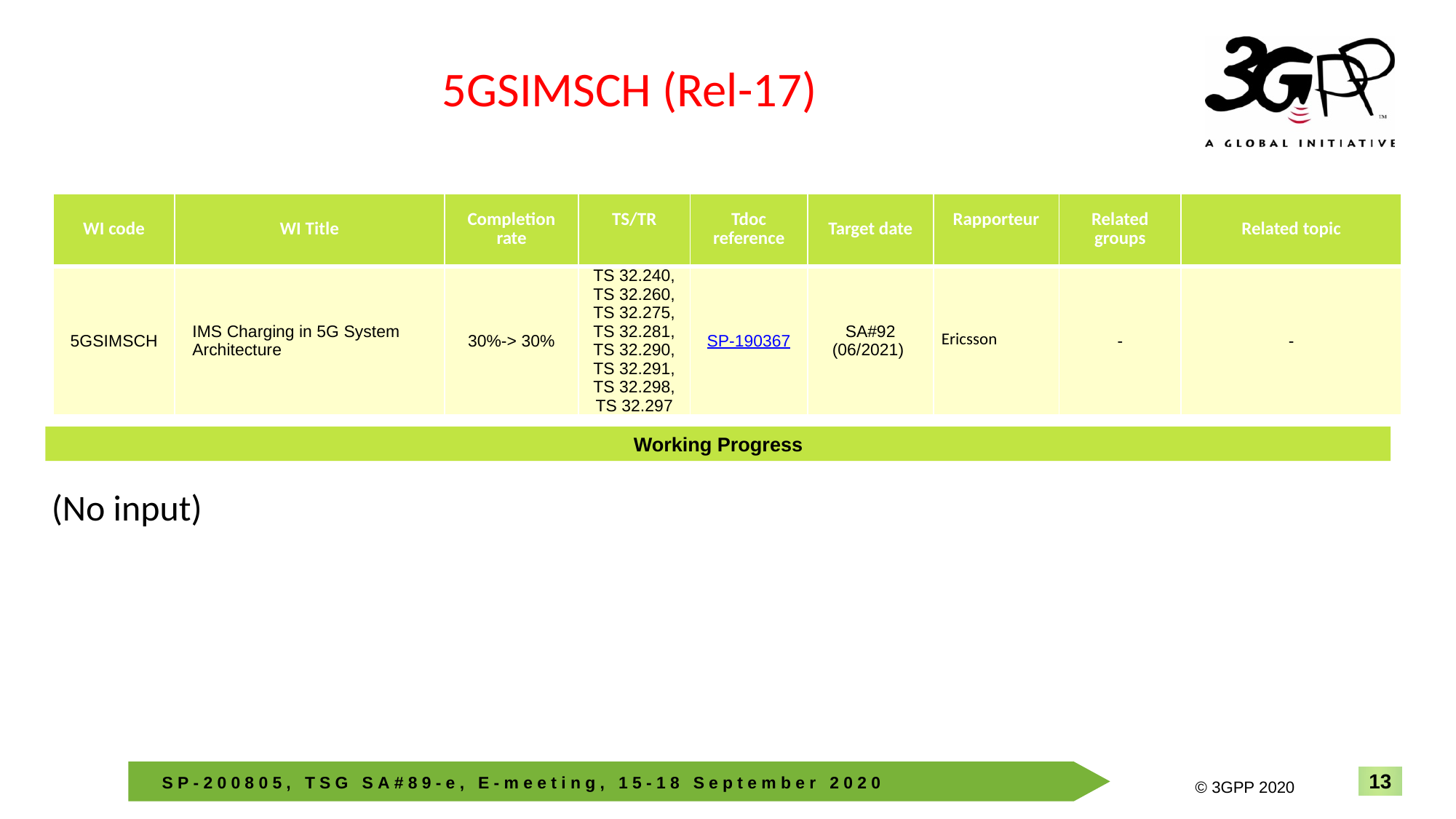

5GSIMSCH (Rel-17)
| WI code | WI Title | Completion rate | TS/TR | Tdoc reference | Target date | Rapporteur | Related groups | Related topic |
| --- | --- | --- | --- | --- | --- | --- | --- | --- |
| 5GSIMSCH | IMS Charging in 5G System Architecture | 30%-> 30% | TS 32.240, TS 32.260, TS 32.275, TS 32.281, TS 32.290, TS 32.291, TS 32.298, TS 32.297 | SP-190367 | SA#92 (06/2021) | Ericsson | - | - |
Working Progress
  (No input)